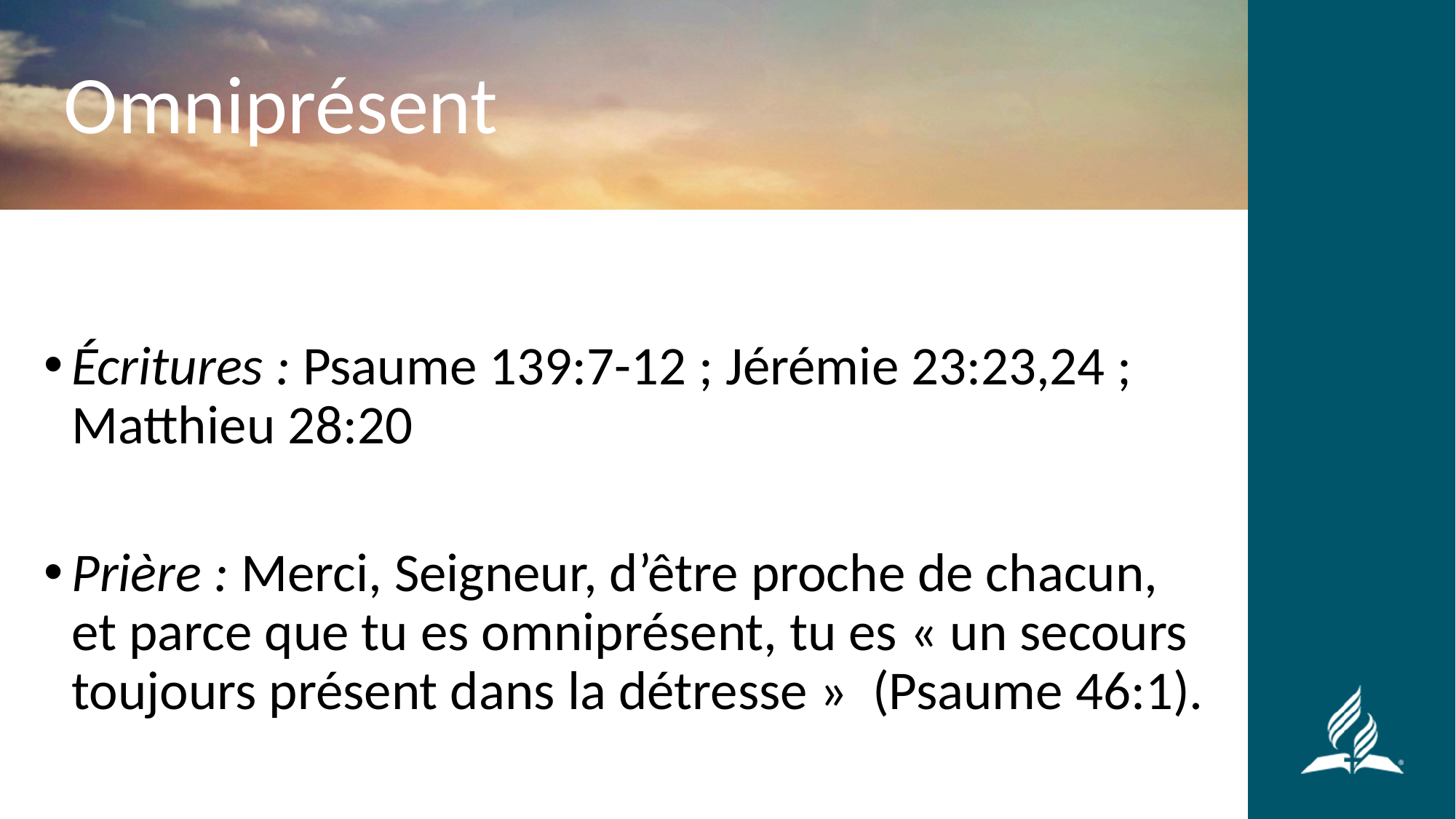

Omniprésent

Écritures : Psaume 139:7-12 ; Jérémie 23:23,24 ; Matthieu 28:20

Prière : Merci, Seigneur, d’être proche de chacun,
et parce que tu es omniprésent, tu es « un secours toujours présent dans la détresse »  (Psaume 46:1).